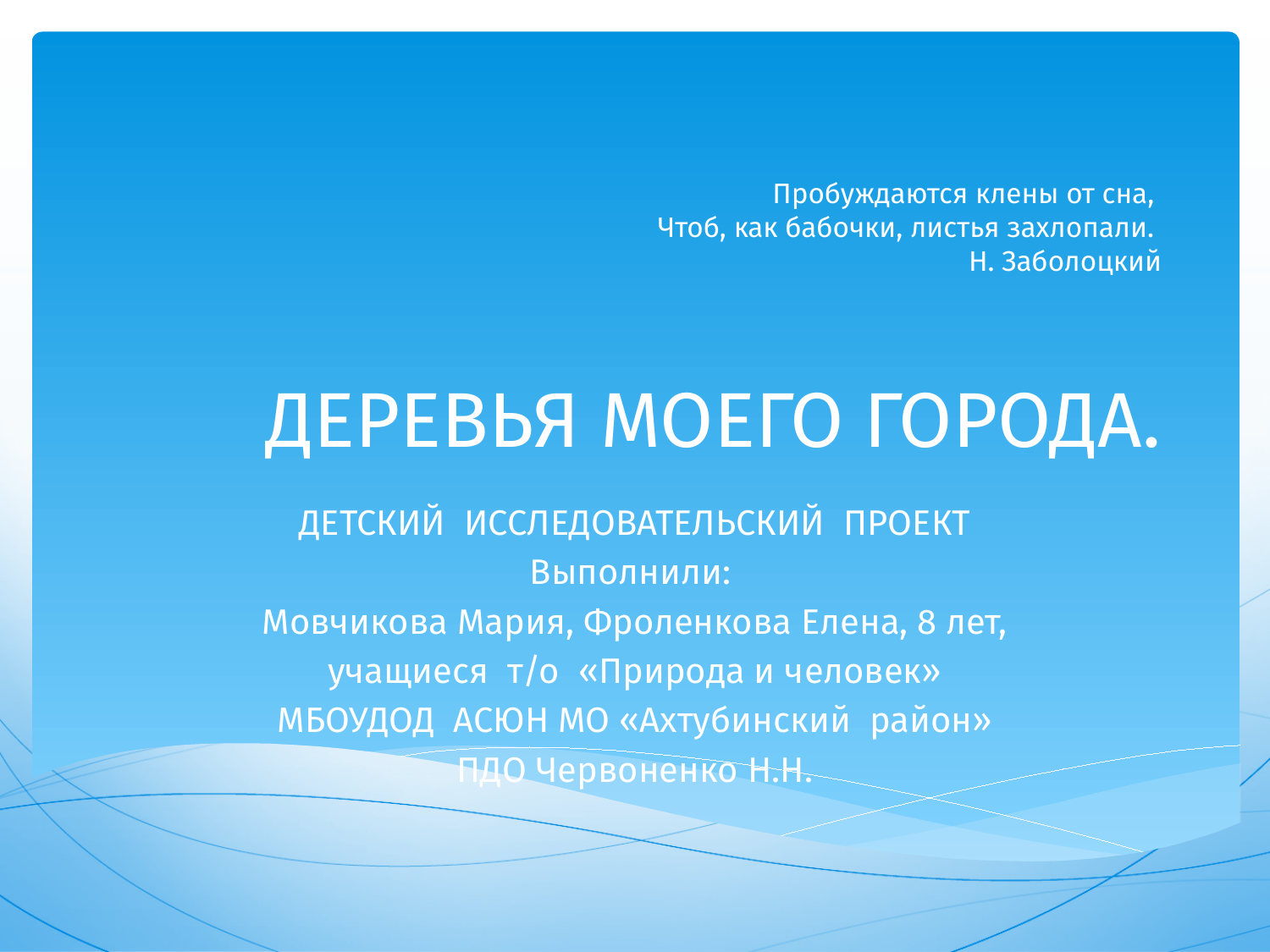

# Пробуждаются клены от сна, Чтоб, как бабочки, листья захлопали. Н. Заболоцкий ДЕРЕВЬЯ МОЕГО ГОРОДА.
ДЕТСКИЙ  ИССЛЕДОВАТЕЛЬСКИЙ  ПРОЕКТ
Выполнили:
Мовчикова Мария, Фроленкова Елена, 8 лет,
учащиеся  т/о  «Природа и человек»
МБОУДОД  АСЮН МО «Ахтубинский  район»
ПДО Червоненко Н.Н.